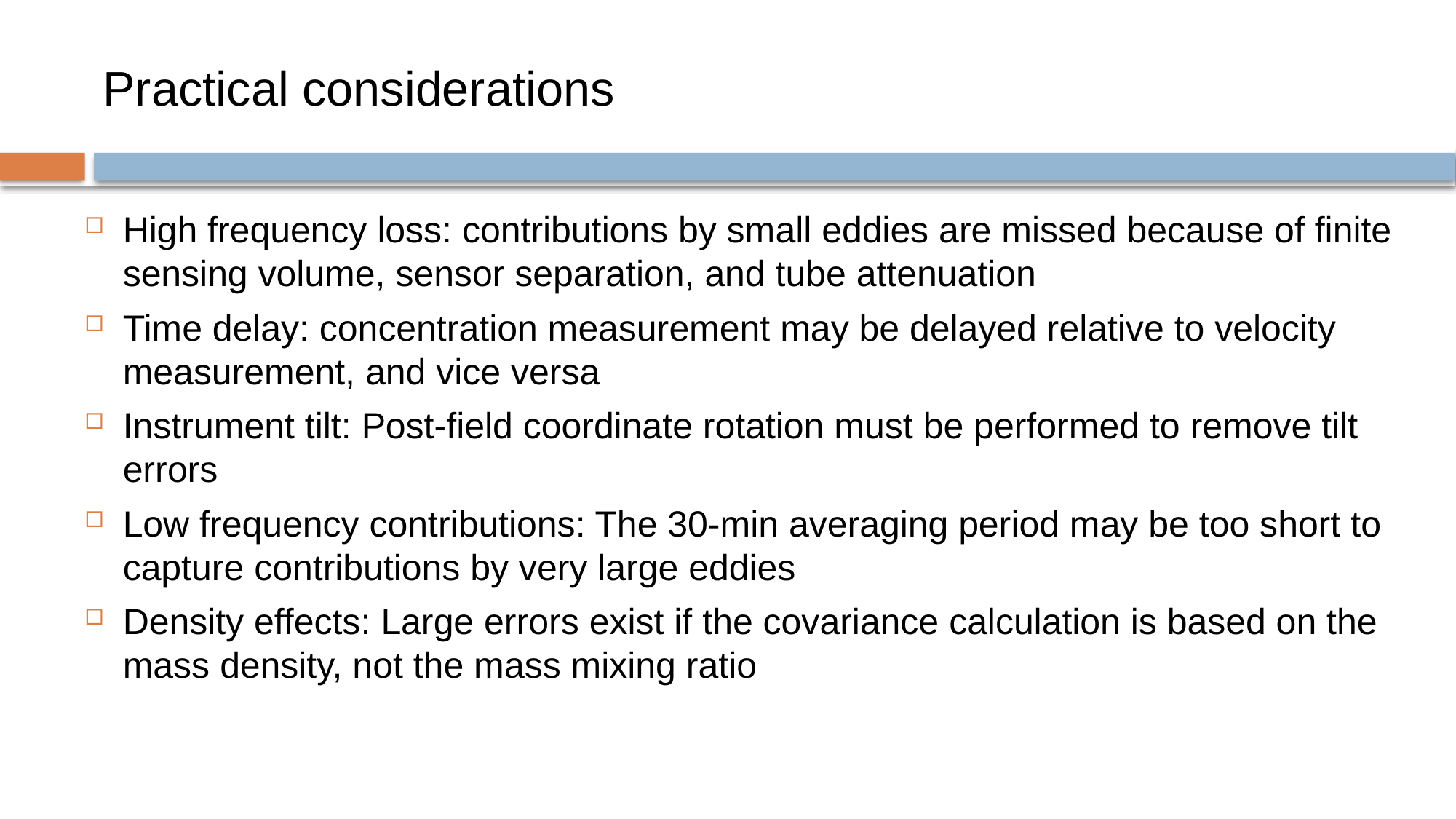

# Practical considerations
High frequency loss: contributions by small eddies are missed because of finite sensing volume, sensor separation, and tube attenuation
Time delay: concentration measurement may be delayed relative to velocity measurement, and vice versa
Instrument tilt: Post-field coordinate rotation must be performed to remove tilt errors
Low frequency contributions: The 30-min averaging period may be too short to capture contributions by very large eddies
Density effects: Large errors exist if the covariance calculation is based on the mass density, not the mass mixing ratio